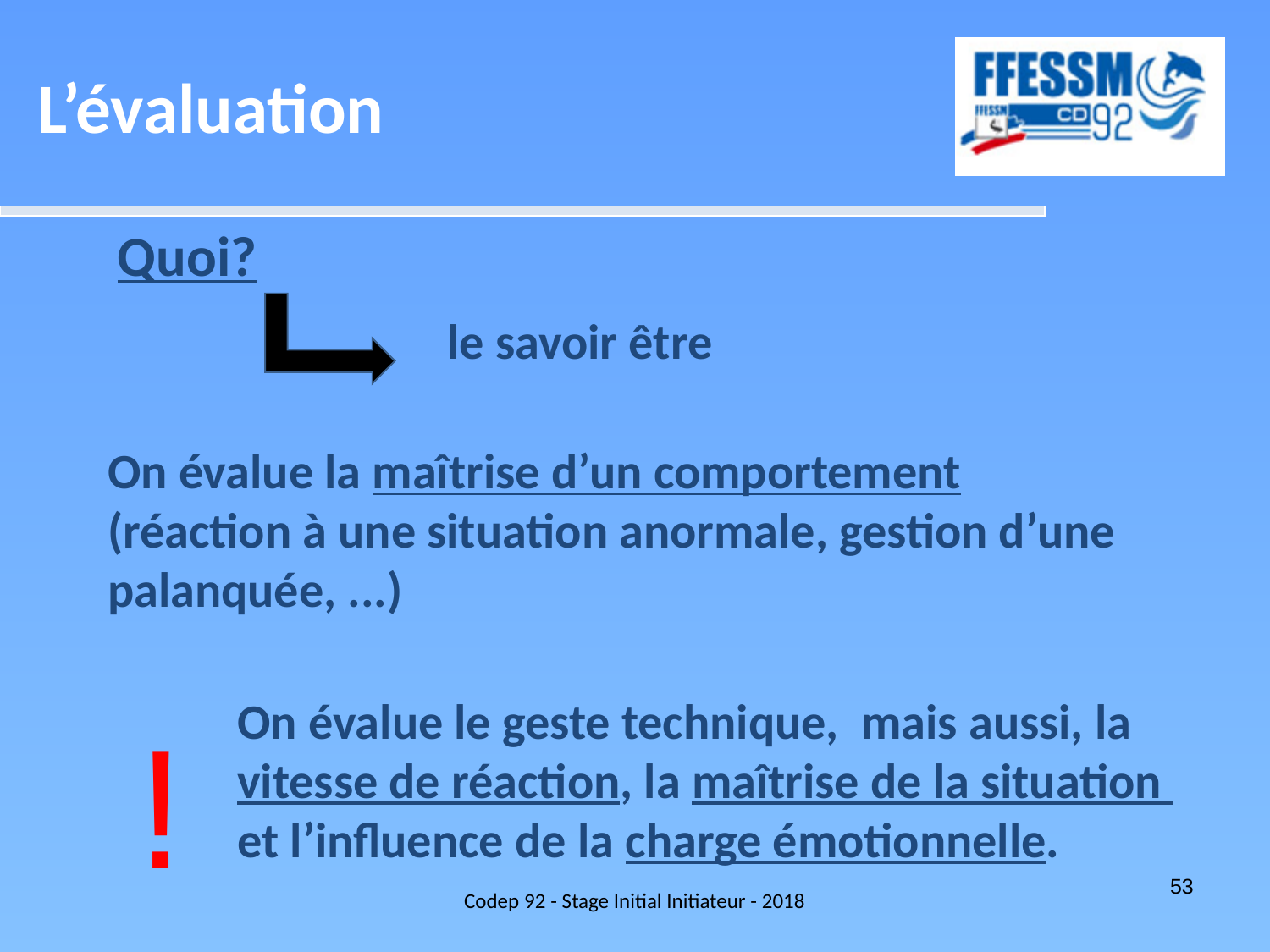

L’évaluation
Quoi?

le savoir être

On évalue la maîtrise d’un comportement (réaction à une situation anormale, gestion d’une palanquée, ...)
On évalue le geste technique,  mais aussi, la vitesse de réaction, la maîtrise de la situation
et l’influence de la charge émotionnelle.
!
Codep 92 - Stage Initial Initiateur - 2018
53